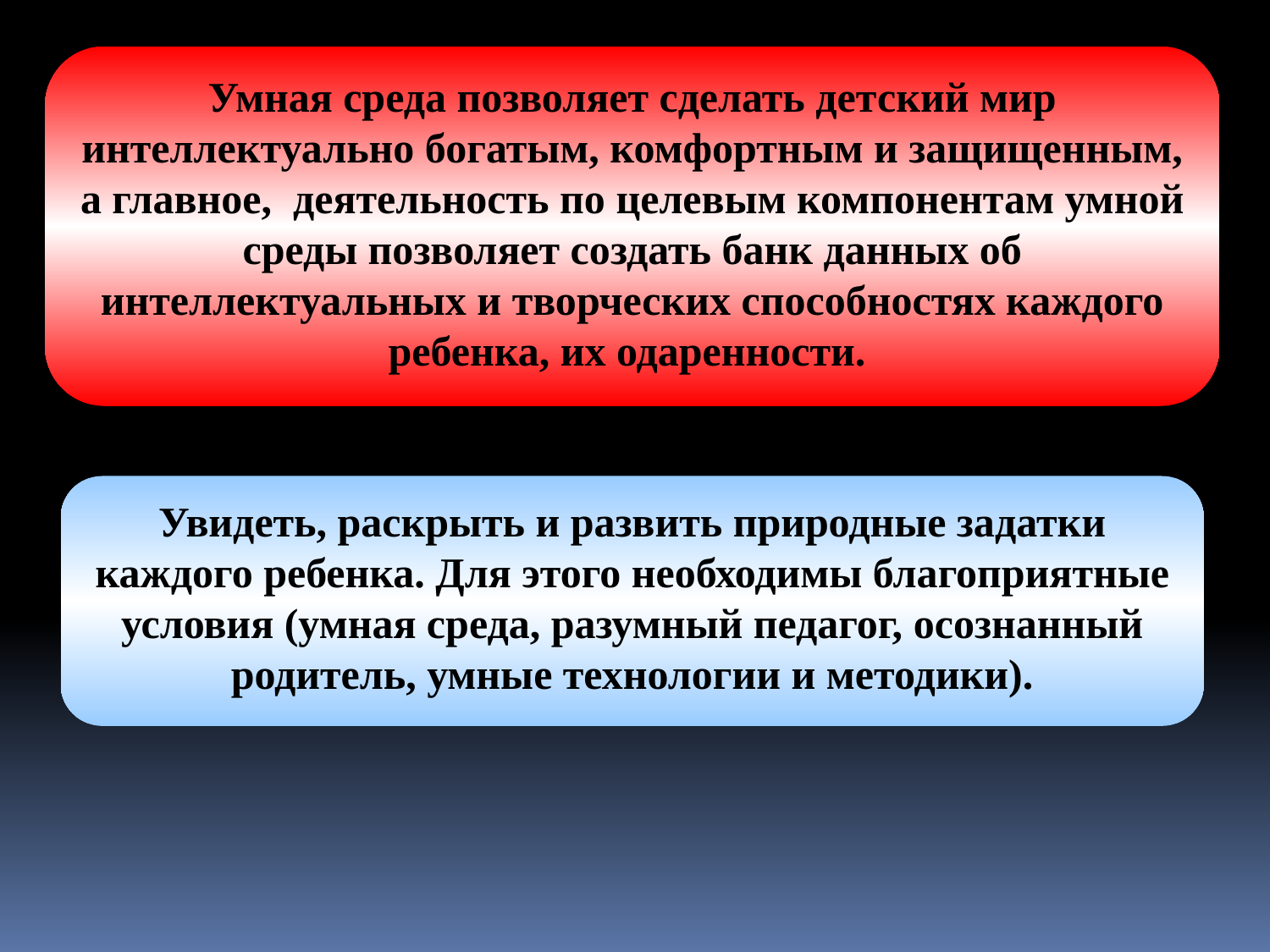

Умная среда позволяет сделать детский мир интеллектуально богатым, комфортным и защищенным, а главное,  деятельность по целевым компонентам умной среды позволяет создать банк данных об интеллектуальных и творческих способностях каждого ребенка, их одаренности.

Увидеть, раскрыть и развить природные задатки каждого ребенка. Для этого необходимы благоприятные условия (умная среда, разумный педагог, осознанный родитель, умные технологии и методики).